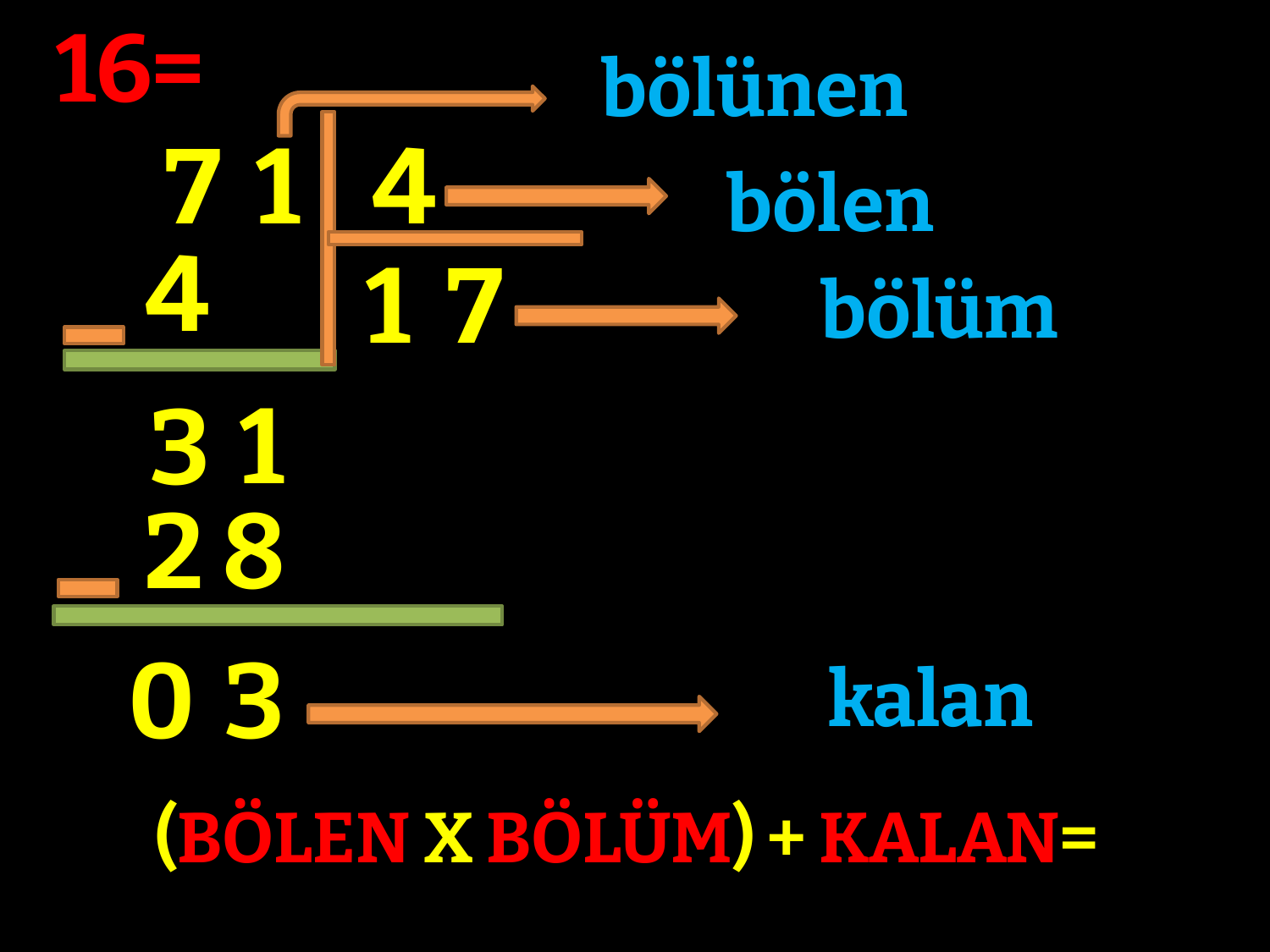

16=
bölünen

1
7
4
bölen

4
1
7
bölüm
#

1
3
2
8

0
3
kalan

(BÖLEN X BÖLÜM) + KALAN=